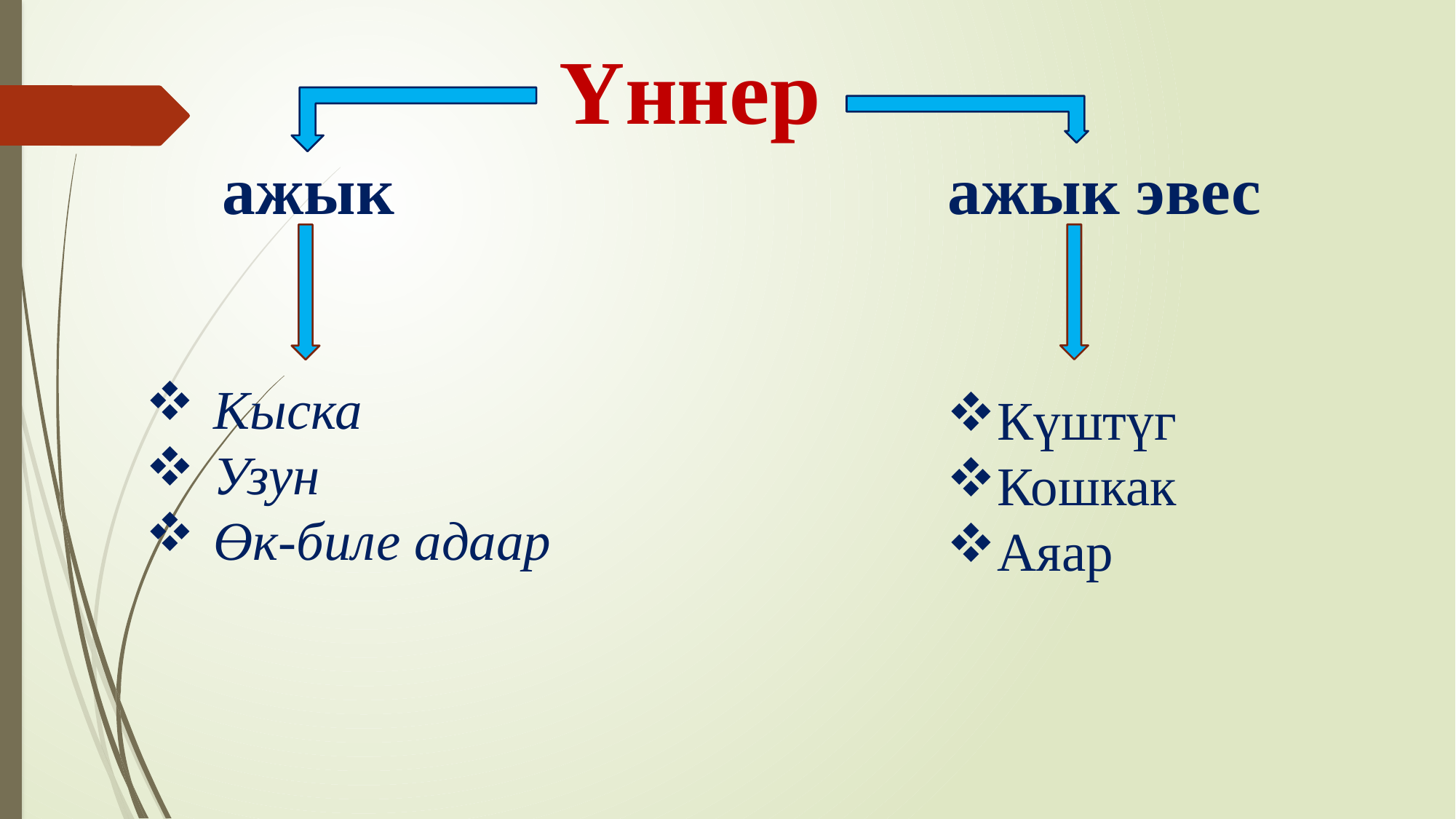

# Yннер

ажык эвес
ажык

Кыска
Узун
Өк-биле адаар
Күштүг
Кошкак
Аяар